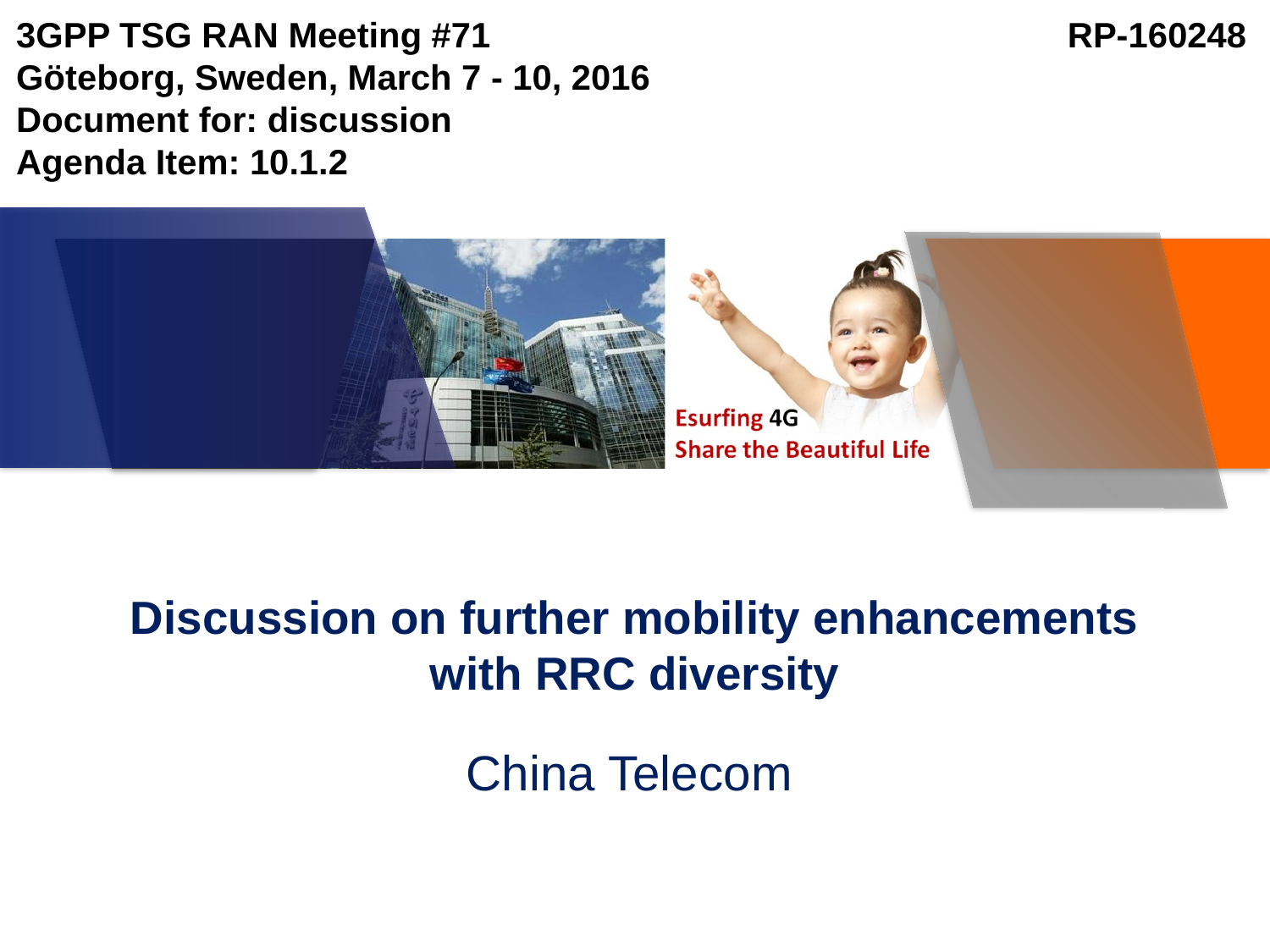

3GPP TSG RAN Meeting #71
Göteborg, Sweden, March 7 - 10, 2016
Document for: discussion
Agenda Item: 10.1.2
RP-160248
# Discussion on further mobility enhancements with RRC diversity
China Telecom